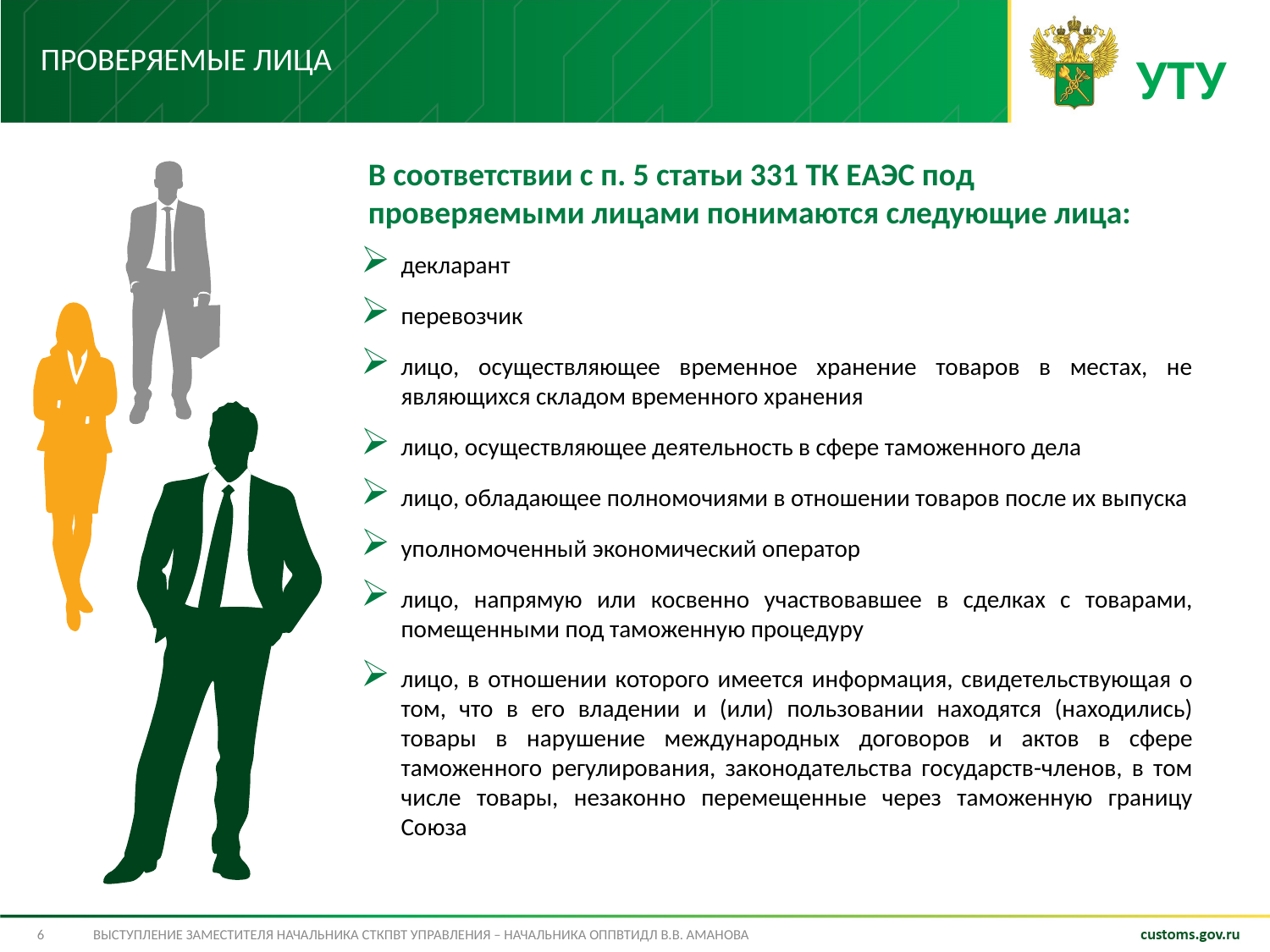

# Проверяемые лица
УТУ
В соответствии с п. 5 статьи 331 ТК ЕАЭС под проверяемыми лицами понимаются следующие лица:

декларант
перевозчик
лицо, осуществляющее временное хранение товаров в местах, не являющихся складом временного хранения
лицо, осуществляющее деятельность в сфере таможенного дела
лицо, обладающее полномочиями в отношении товаров после их выпуска
уполномоченный экономический оператор
лицо, напрямую или косвенно участвовавшее в сделках с товарами, помещенными под таможенную процедуру
лицо, в отношении которого имеется информация, свидетельствующая о том, что в его владении и (или) пользовании находятся (находились) товары в нарушение международных договоров и актов в сфере таможенного регулирования, законодательства государств-членов, в том числе товары, незаконно перемещенные через таможенную границу Союза

6
Выступление заместителя начальника СТКПВТ управления – начальника ОППВТиДЛ В.В. Аманова